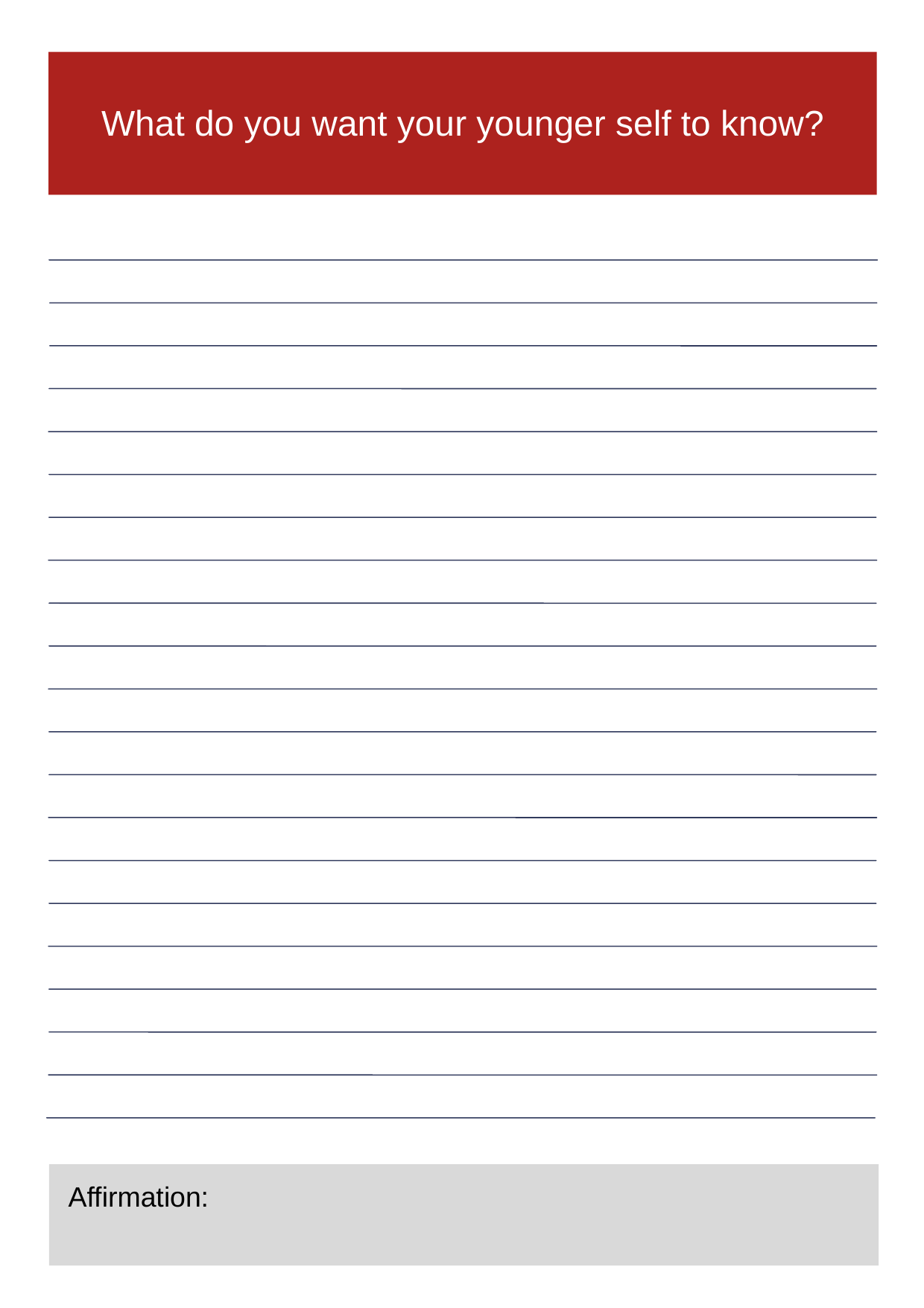

What do you want your younger self to know?

Affirmation: